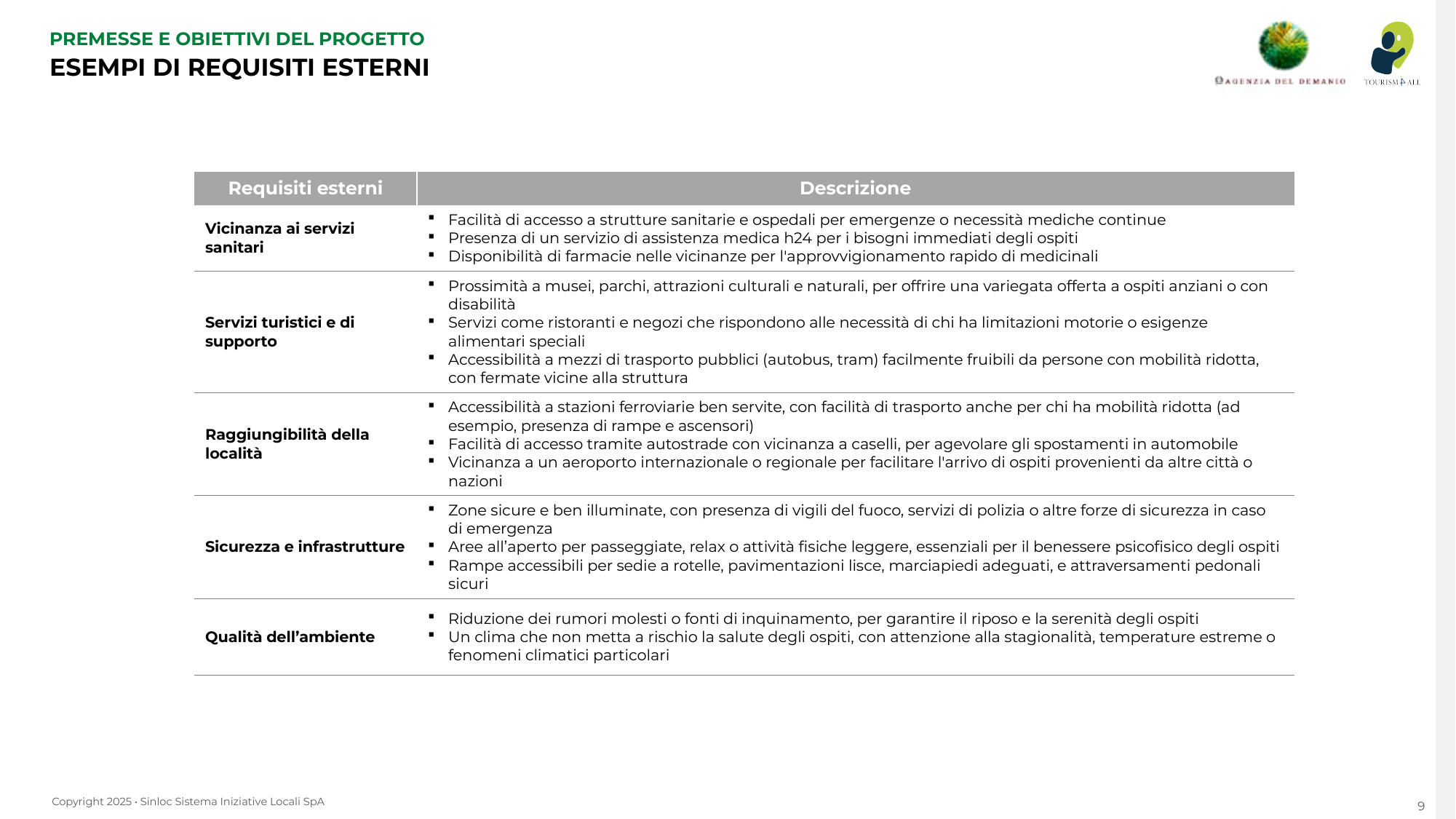

Premesse e obiettivi del progetto
Esempi di Requisiti esterni
| Requisiti esterni | Descrizione |
| --- | --- |
| Vicinanza ai servizi sanitari | Facilità di accesso a strutture sanitarie e ospedali per emergenze o necessità mediche continue Presenza di un servizio di assistenza medica h24 per i bisogni immediati degli ospiti Disponibilità di farmacie nelle vicinanze per l'approvvigionamento rapido di medicinali |
| Servizi turistici e di supporto | Prossimità a musei, parchi, attrazioni culturali e naturali, per offrire una variegata offerta a ospiti anziani o con disabilità Servizi come ristoranti e negozi che rispondono alle necessità di chi ha limitazioni motorie o esigenze alimentari speciali Accessibilità a mezzi di trasporto pubblici (autobus, tram) facilmente fruibili da persone con mobilità ridotta, con fermate vicine alla struttura |
| Raggiungibilità della località | Accessibilità a stazioni ferroviarie ben servite, con facilità di trasporto anche per chi ha mobilità ridotta (ad esempio, presenza di rampe e ascensori) Facilità di accesso tramite autostrade con vicinanza a caselli, per agevolare gli spostamenti in automobile Vicinanza a un aeroporto internazionale o regionale per facilitare l'arrivo di ospiti provenienti da altre città o nazioni |
| Sicurezza e infrastrutture | Zone sicure e ben illuminate, con presenza di vigili del fuoco, servizi di polizia o altre forze di sicurezza in caso di emergenza Aree all’aperto per passeggiate, relax o attività fisiche leggere, essenziali per il benessere psicofisico degli ospiti Rampe accessibili per sedie a rotelle, pavimentazioni lisce, marciapiedi adeguati, e attraversamenti pedonali sicuri |
| Qualità dell’ambiente | Riduzione dei rumori molesti o fonti di inquinamento, per garantire il riposo e la serenità degli ospiti Un clima che non metta a rischio la salute degli ospiti, con attenzione alla stagionalità, temperature estreme o fenomeni climatici particolari |